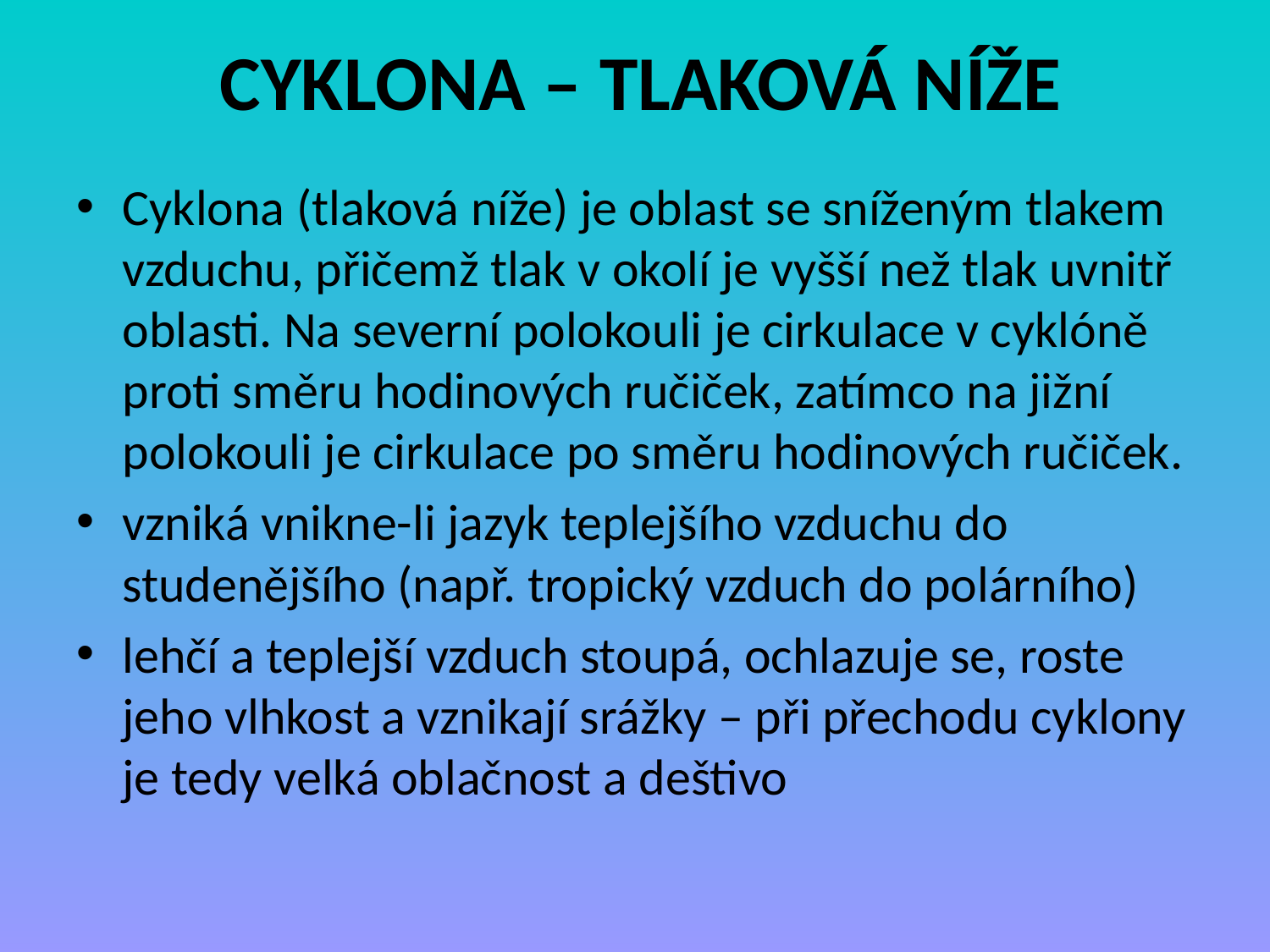

# CYKLONA – TLAKOVÁ NÍŽE
Cyklona (tlaková níže) je oblast se sníženým tlakem vzduchu, přičemž tlak v okolí je vyšší než tlak uvnitř oblasti. Na severní polokouli je cirkulace v cyklóně proti směru hodinových ručiček, zatímco na jižní polokouli je cirkulace po směru hodinových ručiček.
vzniká vnikne-li jazyk teplejšího vzduchu do studenějšího (např. tropický vzduch do polárního)
lehčí a teplejší vzduch stoupá, ochlazuje se, roste jeho vlhkost a vznikají srážky – při přechodu cyklony je tedy velká oblačnost a deštivo